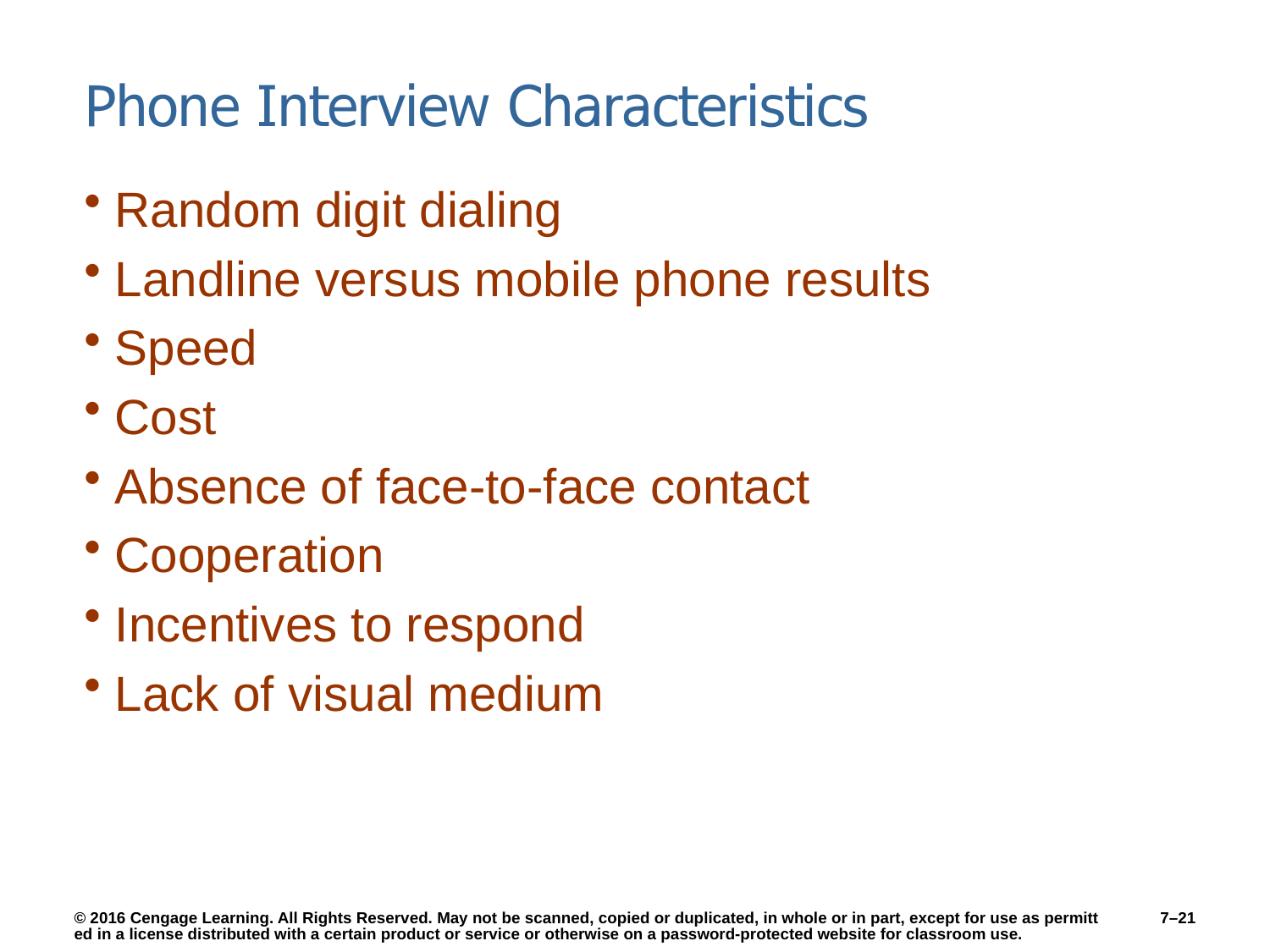

# Phone Interview Characteristics
Random digit dialing
Landline versus mobile phone results
Speed
Cost
Absence of face-to-face contact
Cooperation
Incentives to respond
Lack of visual medium
7–21
© 2016 Cengage Learning. All Rights Reserved. May not be scanned, copied or duplicated, in whole or in part, except for use as permitted in a license distributed with a certain product or service or otherwise on a password-protected website for classroom use.